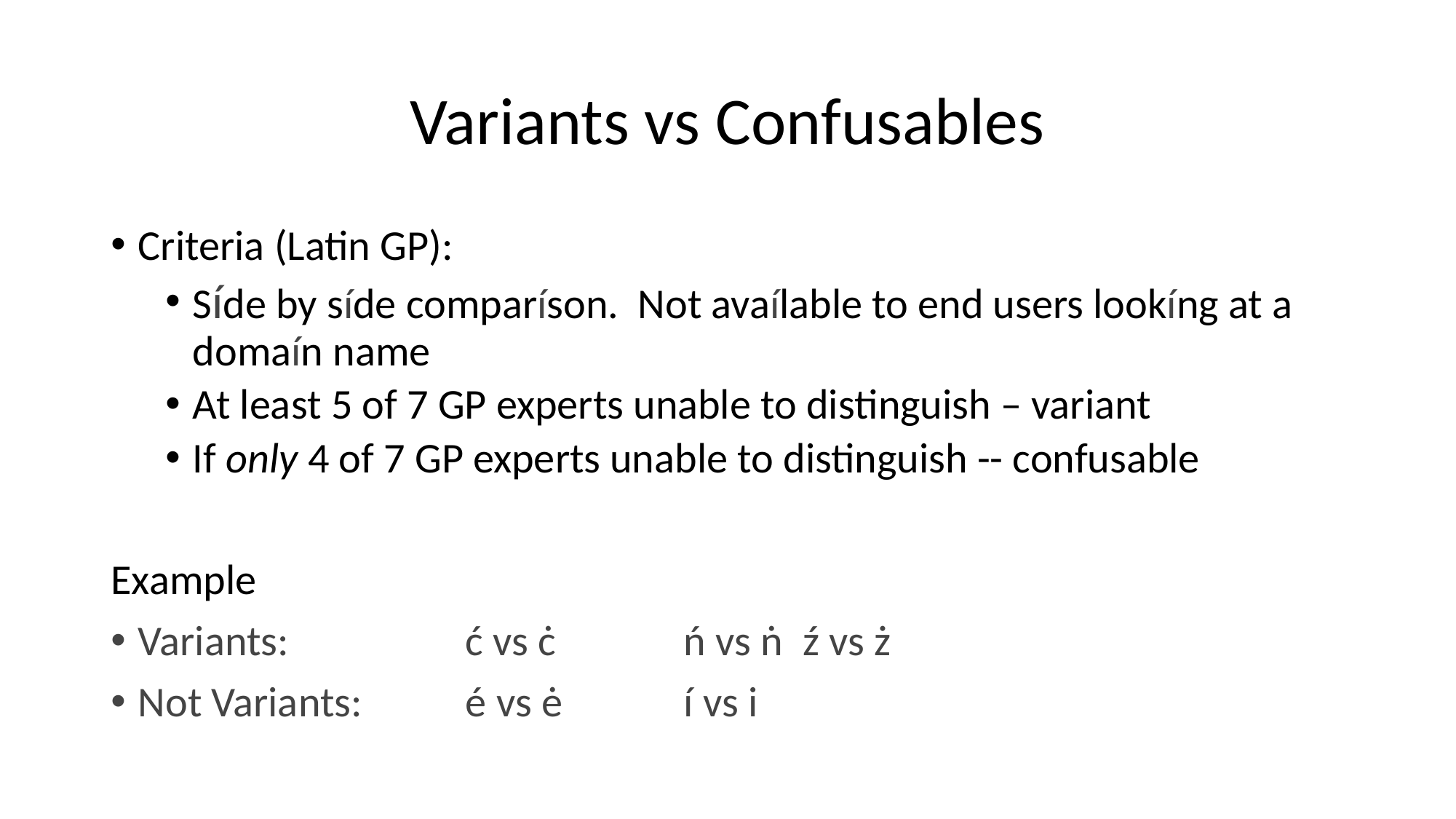

# Variants vs Confusables
Criteria (Latin GP):
Síde by síde comparíson.  Not avaílable to end users lookíng at a domaín name
At least 5 of 7 GP experts unable to distinguish – variant
If only 4 of 7 GP experts unable to distinguish -- confusable

Example
Variants: 		ć vs ċ  	ń vs ṅ 	 ź vs ż
Not Variants: 	é vs ė 	 	í vs i